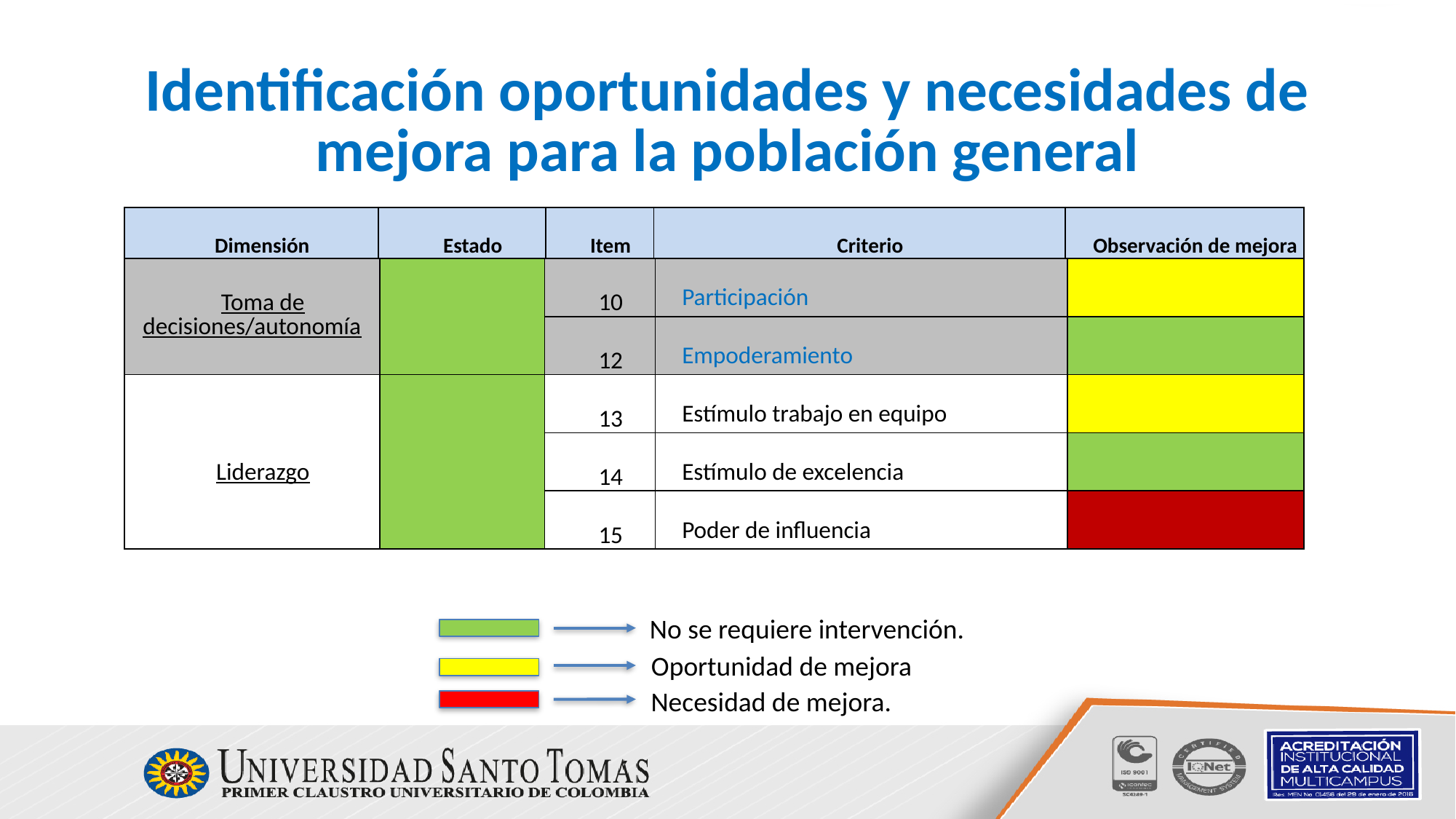

Identificación oportunidades y necesidades de mejora para la población general
| Dimensión | Estado | Item | Criterio | Observación de mejora |
| --- | --- | --- | --- | --- |
| Toma de decisiones/autonomía |  | 10 | Participación |  |
| --- | --- | --- | --- | --- |
|  |  | 12 | Empoderamiento |  |
| Liderazgo |  | 13 | Estímulo trabajo en equipo |  |
|  |  | 14 | Estímulo de excelencia |  |
|  |  | 15 | Poder de influencia |  |
No se requiere intervención.

Oportunidad de mejora

Necesidad de mejora.